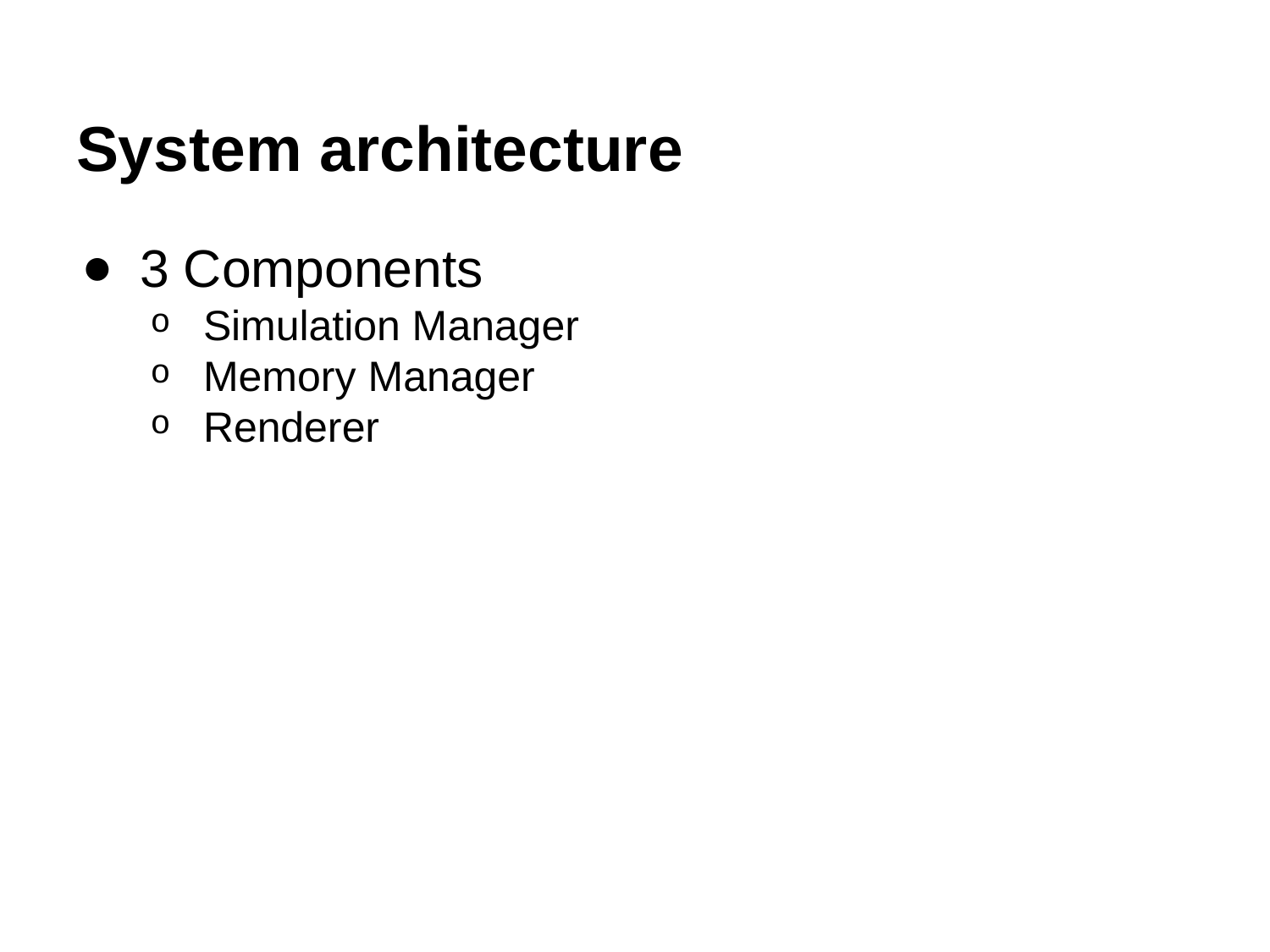

# System architecture
3 Components
Simulation Manager
Memory Manager
Renderer